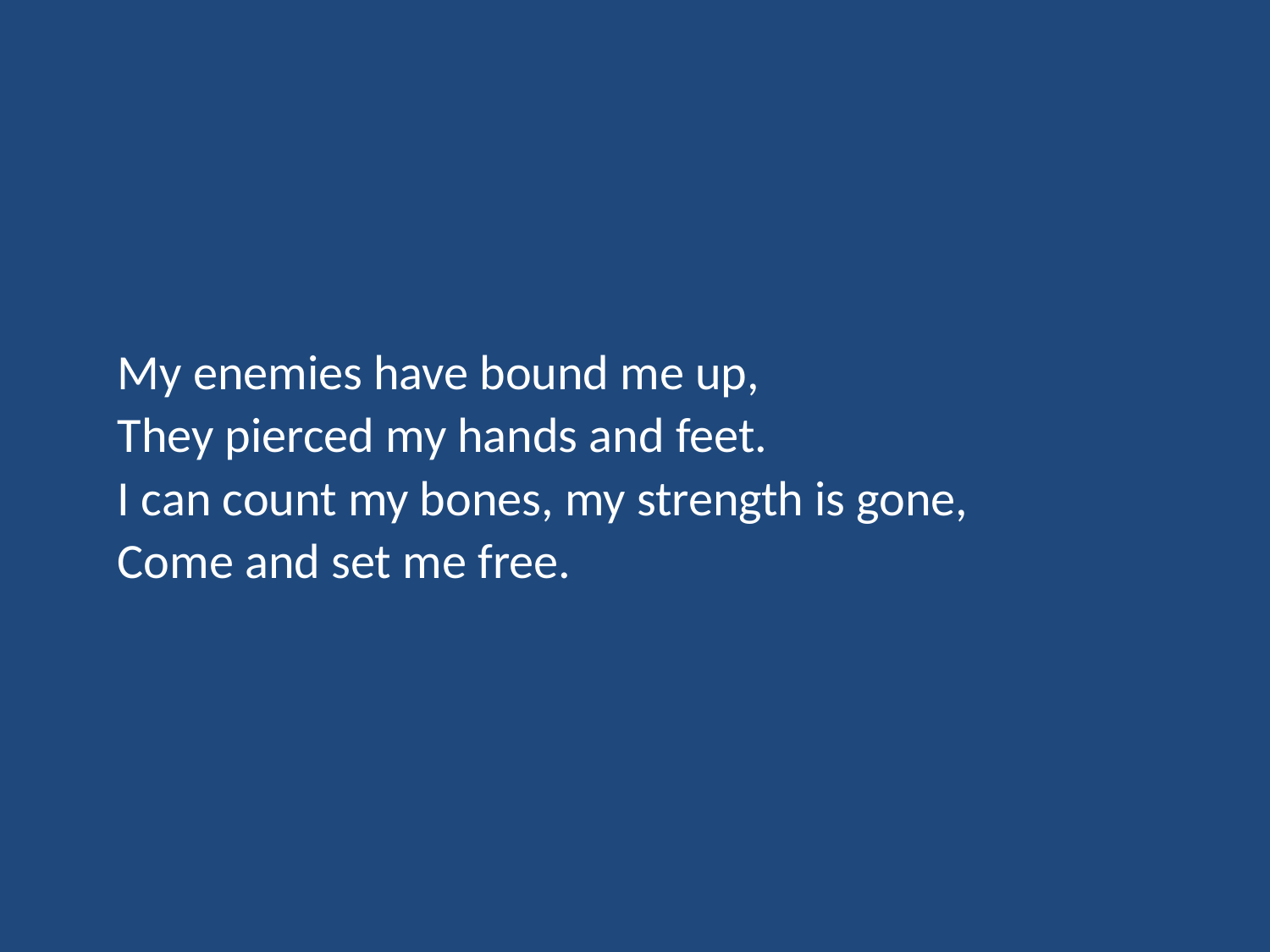

My enemies have bound me up,
They pierced my hands and feet.
I can count my bones, my strength is gone,
Come and set me free.